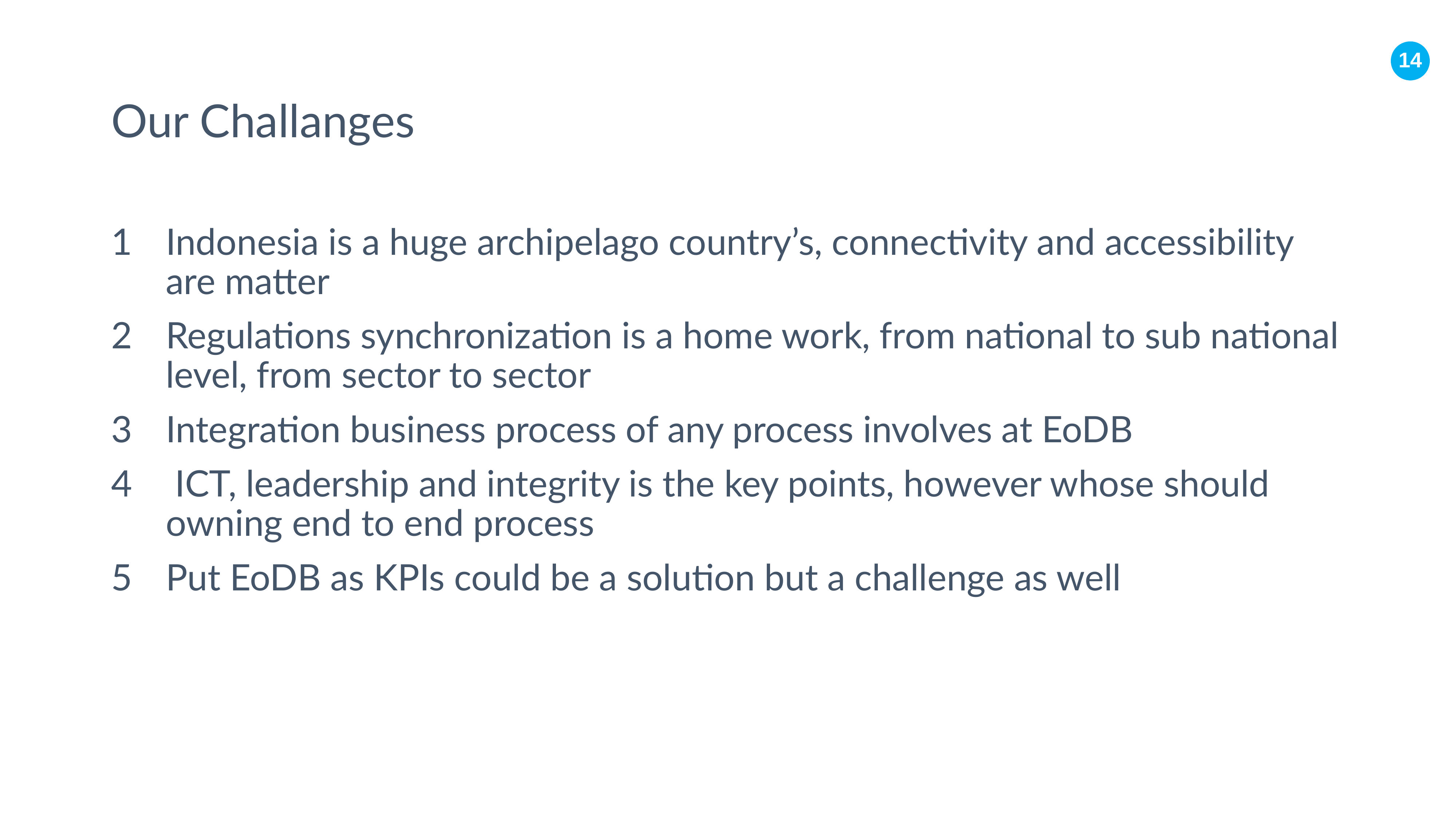

# Our Challanges
Indonesia is a huge archipelago country’s, connectivity and accessibility are matter
Regulations synchronization is a home work, from national to sub national level, from sector to sector
Integration business process of any process involves at EoDB
 ICT, leadership and integrity is the key points, however whose should owning end to end process
Put EoDB as KPIs could be a solution but a challenge as well